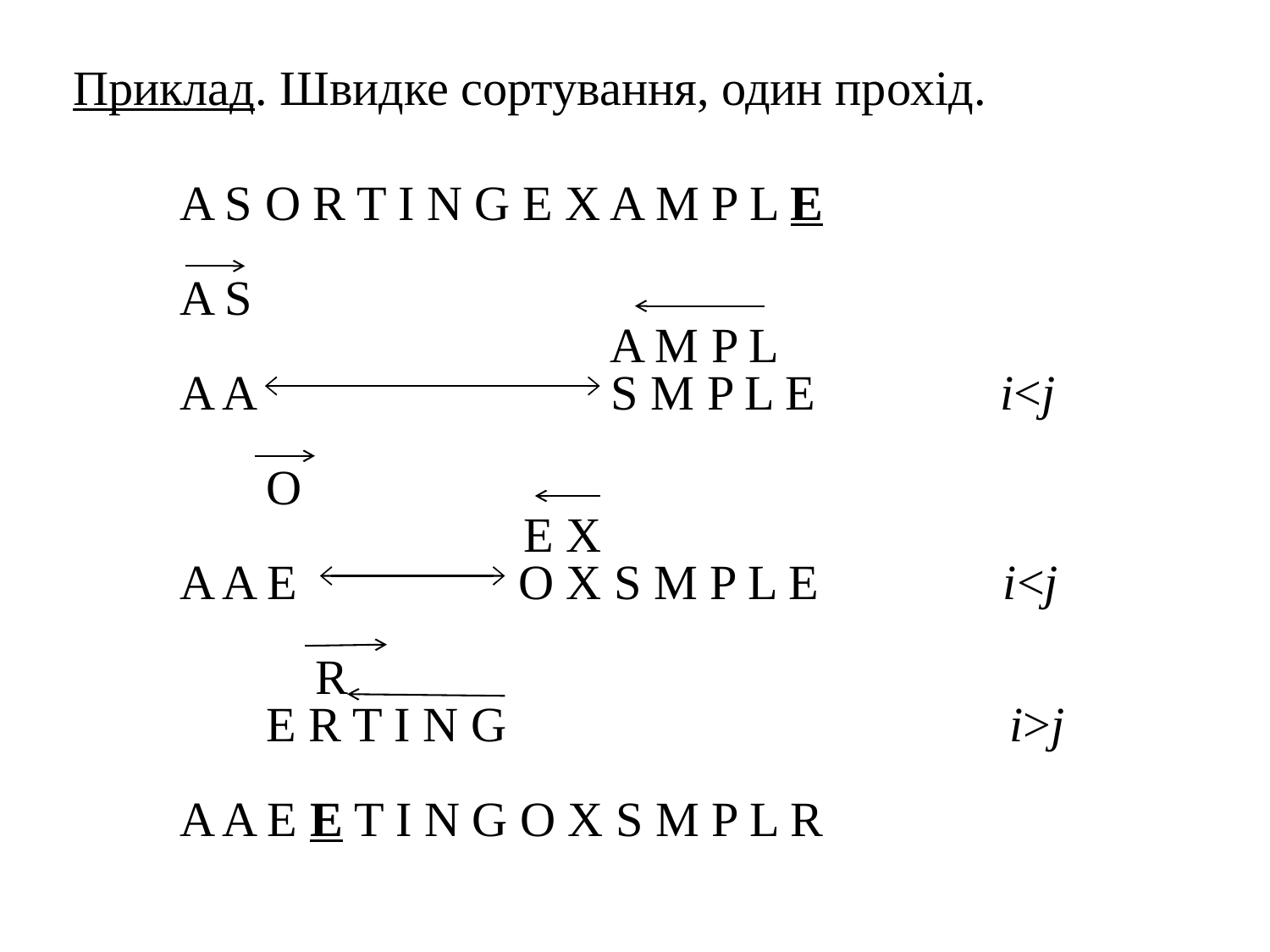

Приклад. Швидке сортування, один прохід.

A S O R T I N G E X A M P L E

A S
                                   A M P L
A A                             S M P L E               i<j

       O
                            E X
A A E                  O X S M P L E               i<j

           R
       E R T I N G                                         i>j

A A E E T I N G O X S M P L R